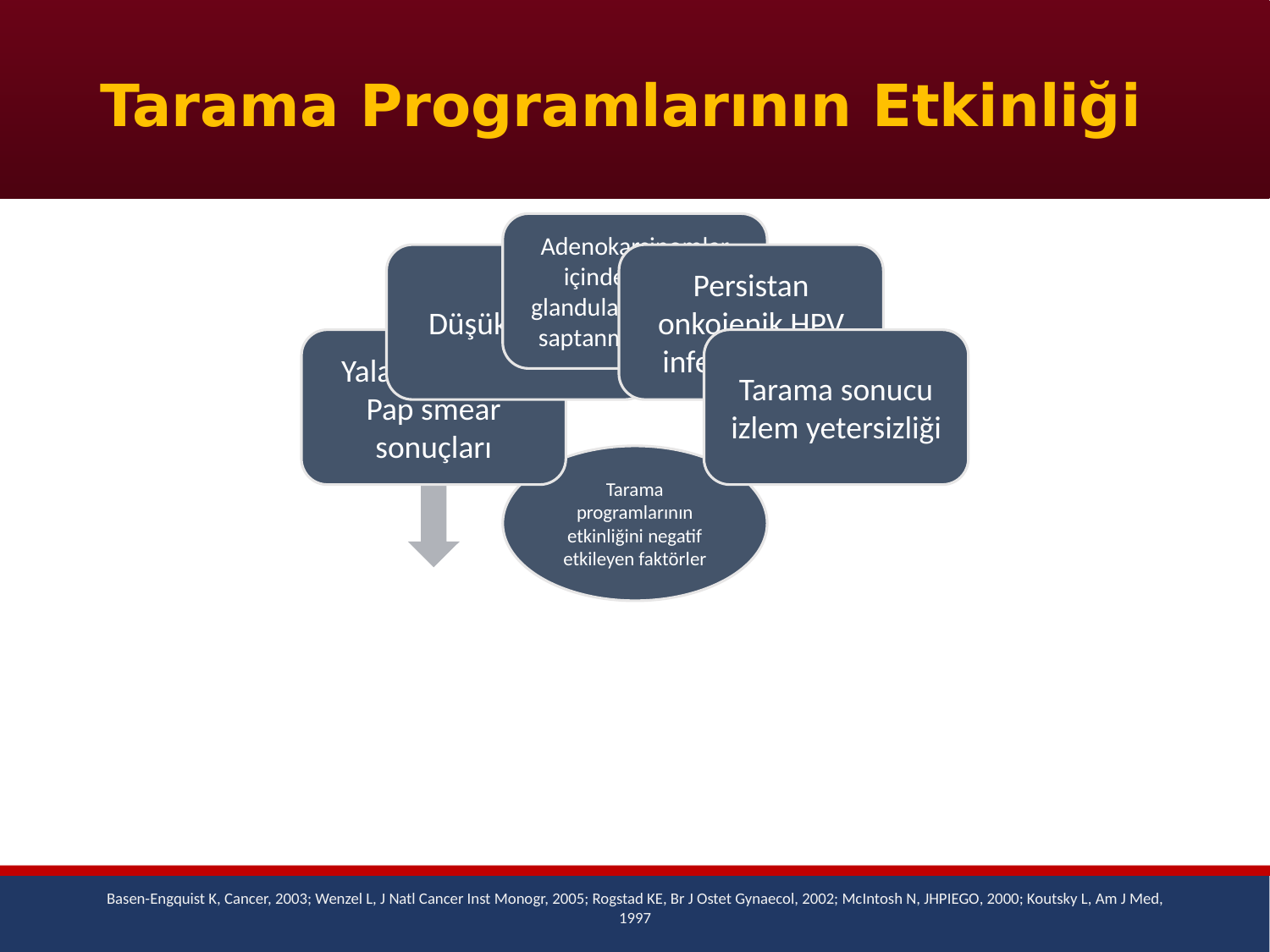

# Tarama Programlarının Etkinliği
Tarama programlarının etkinliğini negatif etkileyen faktörler
Yalancı negatif Pap smear sonuçları
Düşük katılım
Tarama sonucu izlem yetersizliği
Basen-Engquist K, Cancer, 2003; Wenzel L, J Natl Cancer Inst Monogr, 2005; Rogstad KE, Br J Ostet Gynaecol, 2002; McIntosh N, JHPIEGO, 2000; Koutsky L, Am J Med, 1997